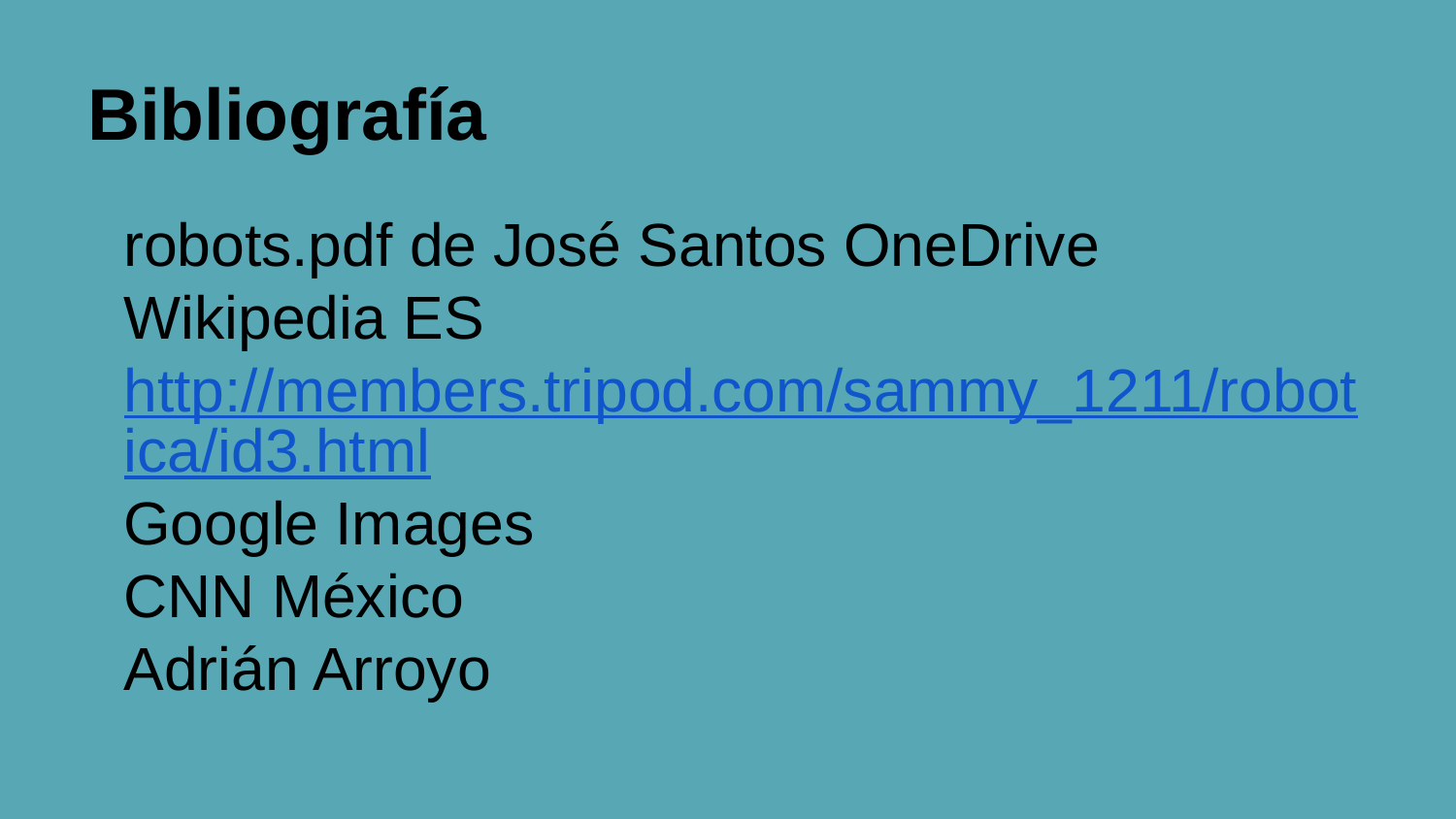

# Bibliografía
robots.pdf de José Santos OneDrive
Wikipedia ES
http://members.tripod.com/sammy_1211/robotica/id3.html
Google Images
CNN México
Adrián Arroyo